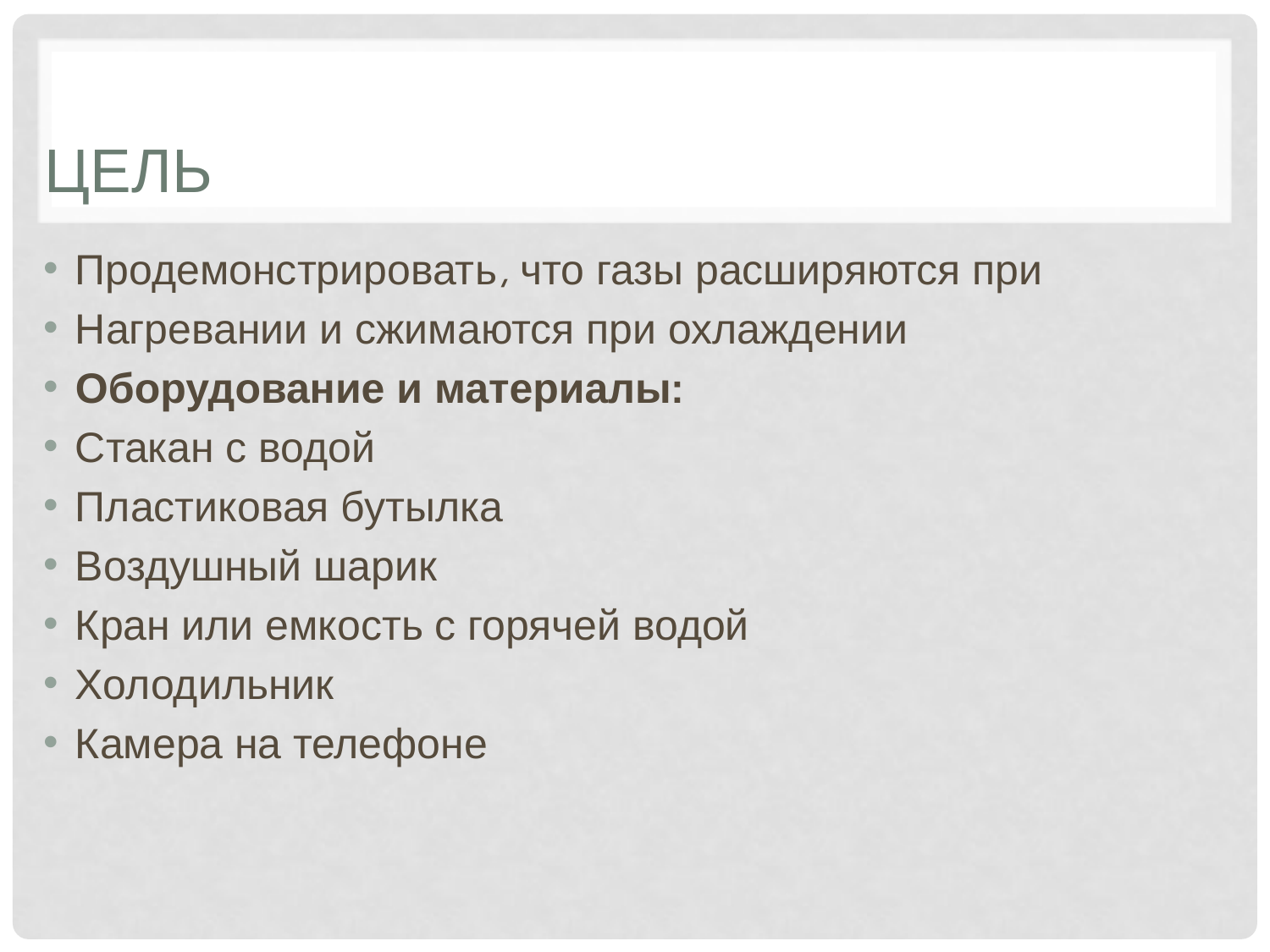

# Цель
Продемонстрировать, что газы расширяются при
Нагревании и сжимаются при охлаждении
Оборудование и материалы:
Стакан с водой
Пластиковая бутылка
Воздушный шарик
Кран или емкость с горячей водой
Холодильник
Камера на телефоне